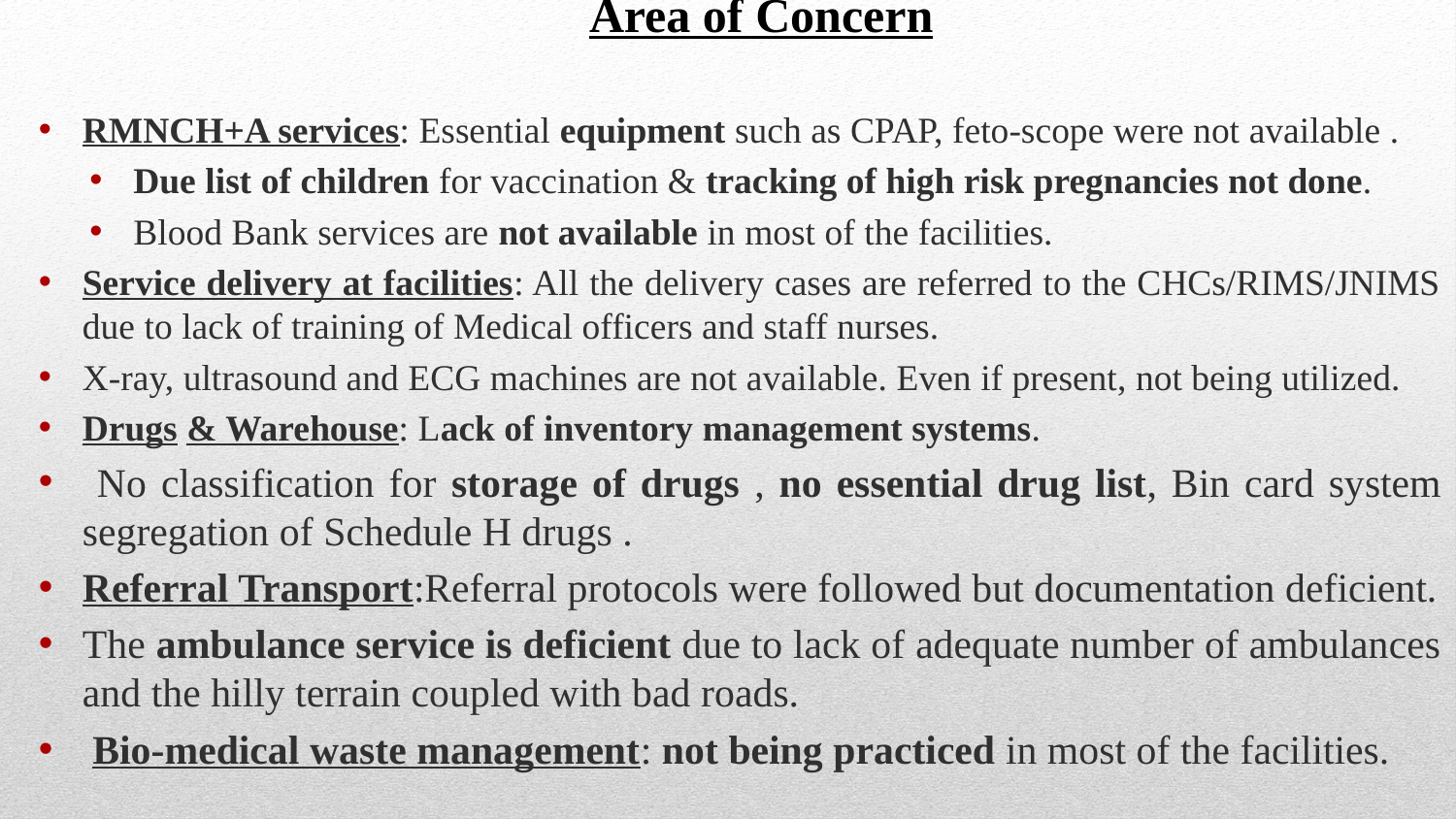

Area of Concern
RMNCH+A services: Essential equipment such as CPAP, feto-scope were not available .
Due list of children for vaccination & tracking of high risk pregnancies not done.
Blood Bank services are not available in most of the facilities.
Service delivery at facilities: All the delivery cases are referred to the CHCs/RIMS/JNIMS due to lack of training of Medical officers and staff nurses.
X-ray, ultrasound and ECG machines are not available. Even if present, not being utilized.
Drugs & Warehouse: Lack of inventory management systems.
 No classification for storage of drugs , no essential drug list, Bin card system segregation of Schedule H drugs .
Referral Transport:Referral protocols were followed but documentation deficient.
The ambulance service is deficient due to lack of adequate number of ambulances and the hilly terrain coupled with bad roads.
 Bio-medical waste management: not being practiced in most of the facilities.